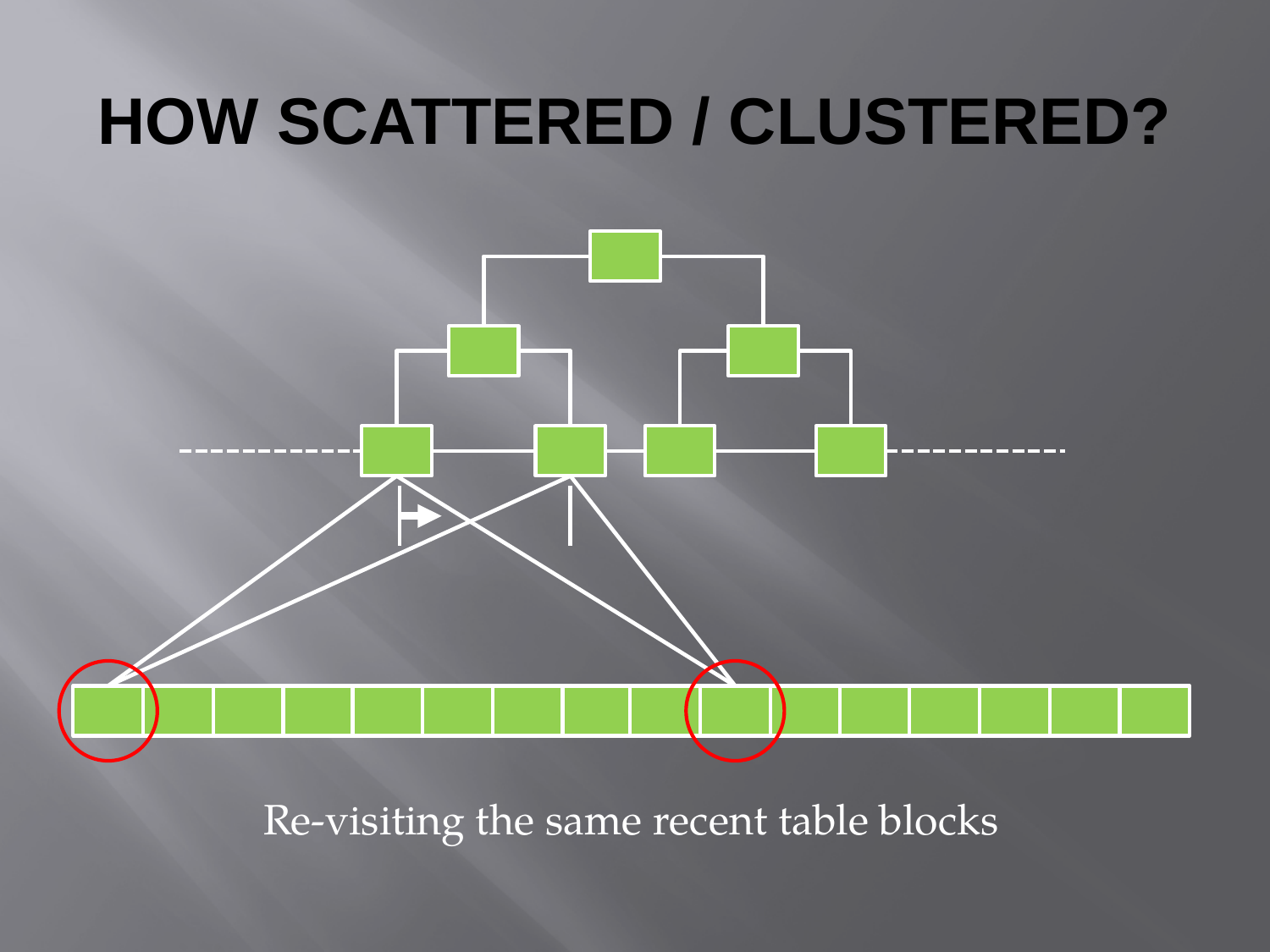

# HOW SCATTERED / CLUSTERED?

Re-visiting the same recent table blocks